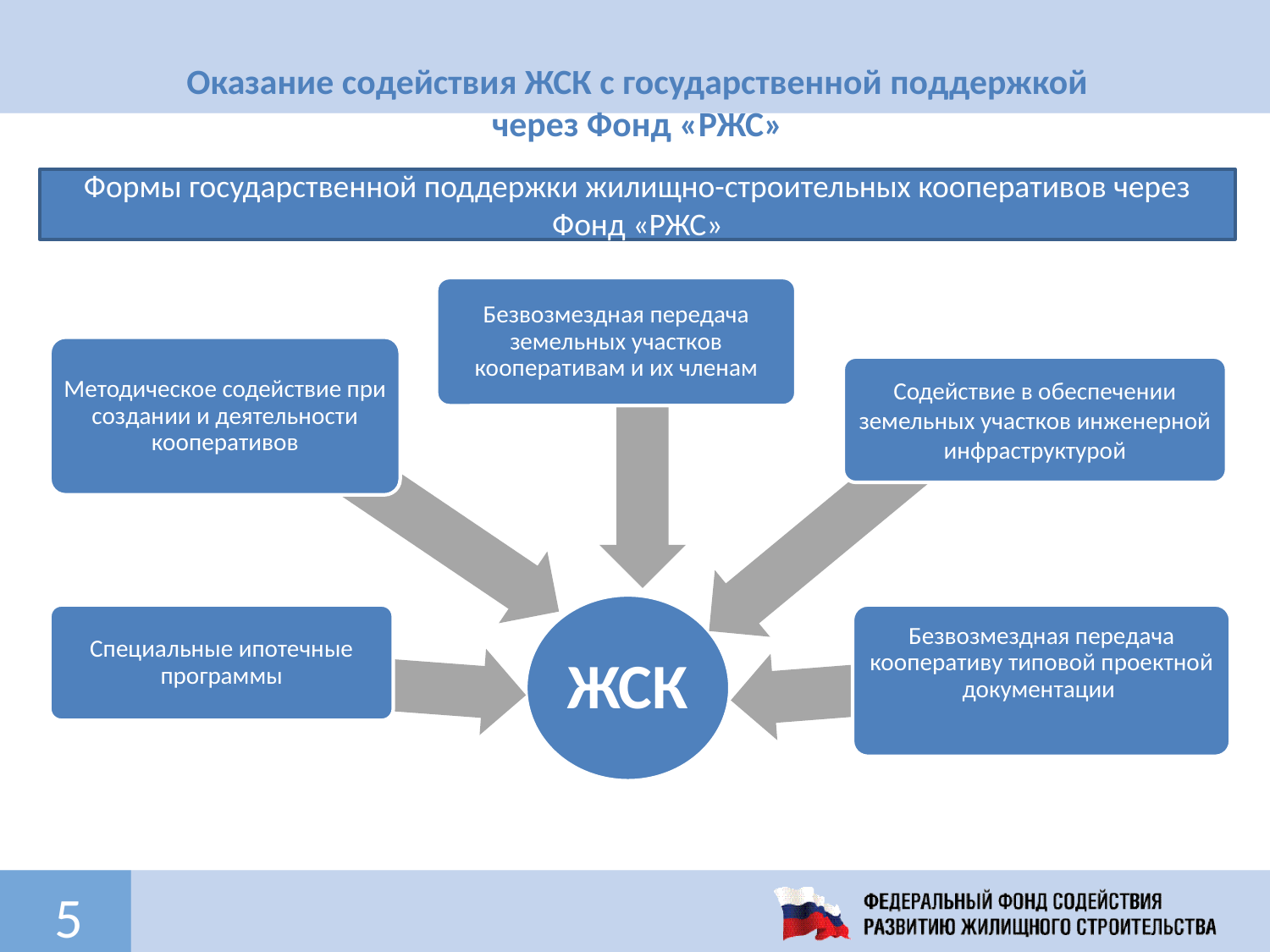

Оказание содействия ЖСК с государственной поддержкой
через Фонд «РЖС»
ЖСК
Содействие в обеспечении земельных участков инженерной инфраструктурой
Безвозмездная передача земельных участков кооперативам и их членам
Методическое содействие при создании и деятельности кооперативов
Безвозмездная передача кооперативу типовой проектной документации

Специальные ипотечные программы
Формы государственной поддержки жилищно-строительных кооперативов через Фонд «РЖС»
5